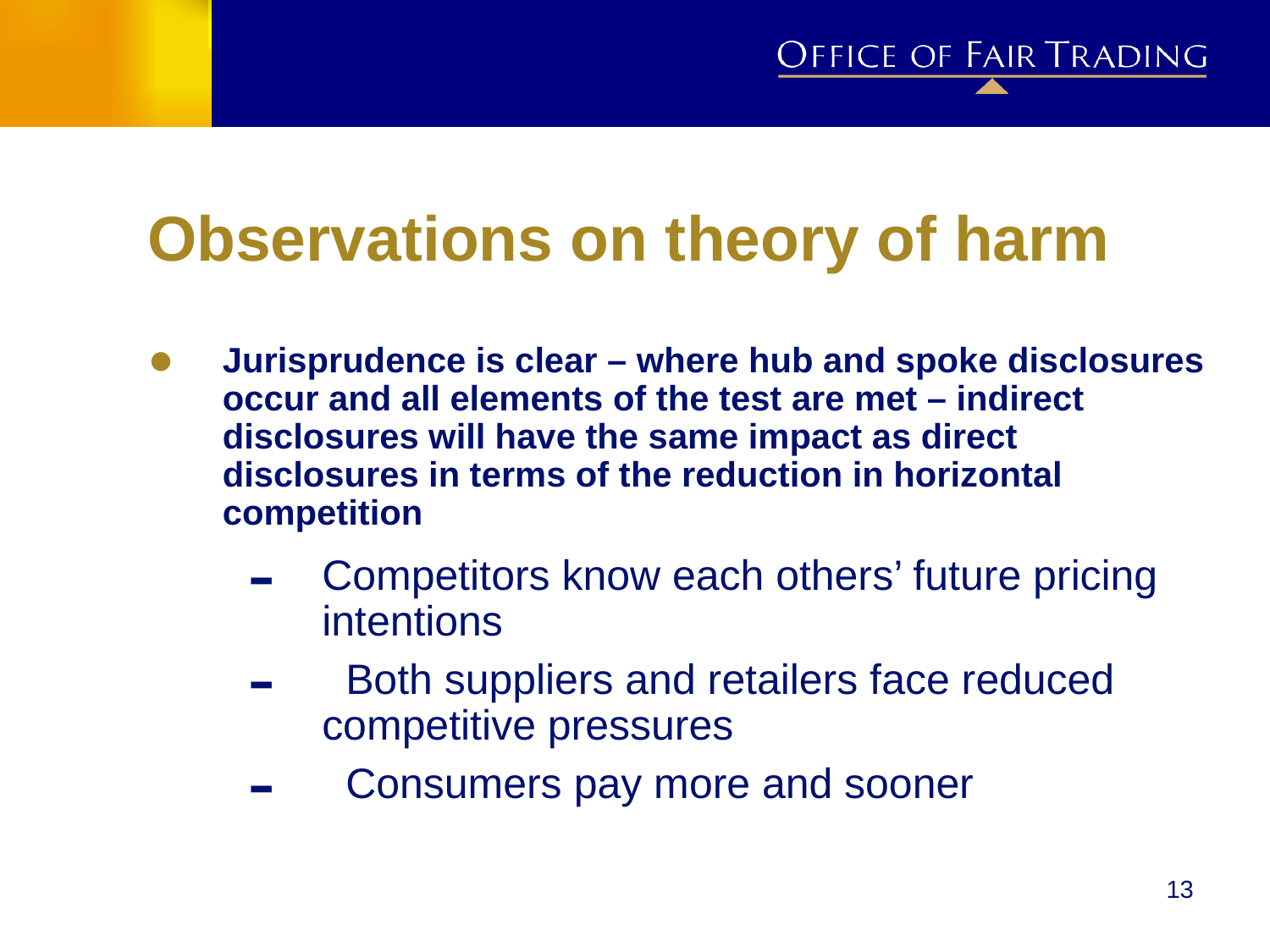

# Observations on theory of harm
Jurisprudence is clear – where hub and spoke disclosures occur and all elements of the test are met – indirect disclosures will have the same impact as direct disclosures in terms of the reduction in horizontal competition
Competitors know each others’ future pricing 	intentions
  Both suppliers and retailers face reduced 	competitive pressures
  Consumers pay more and sooner

13